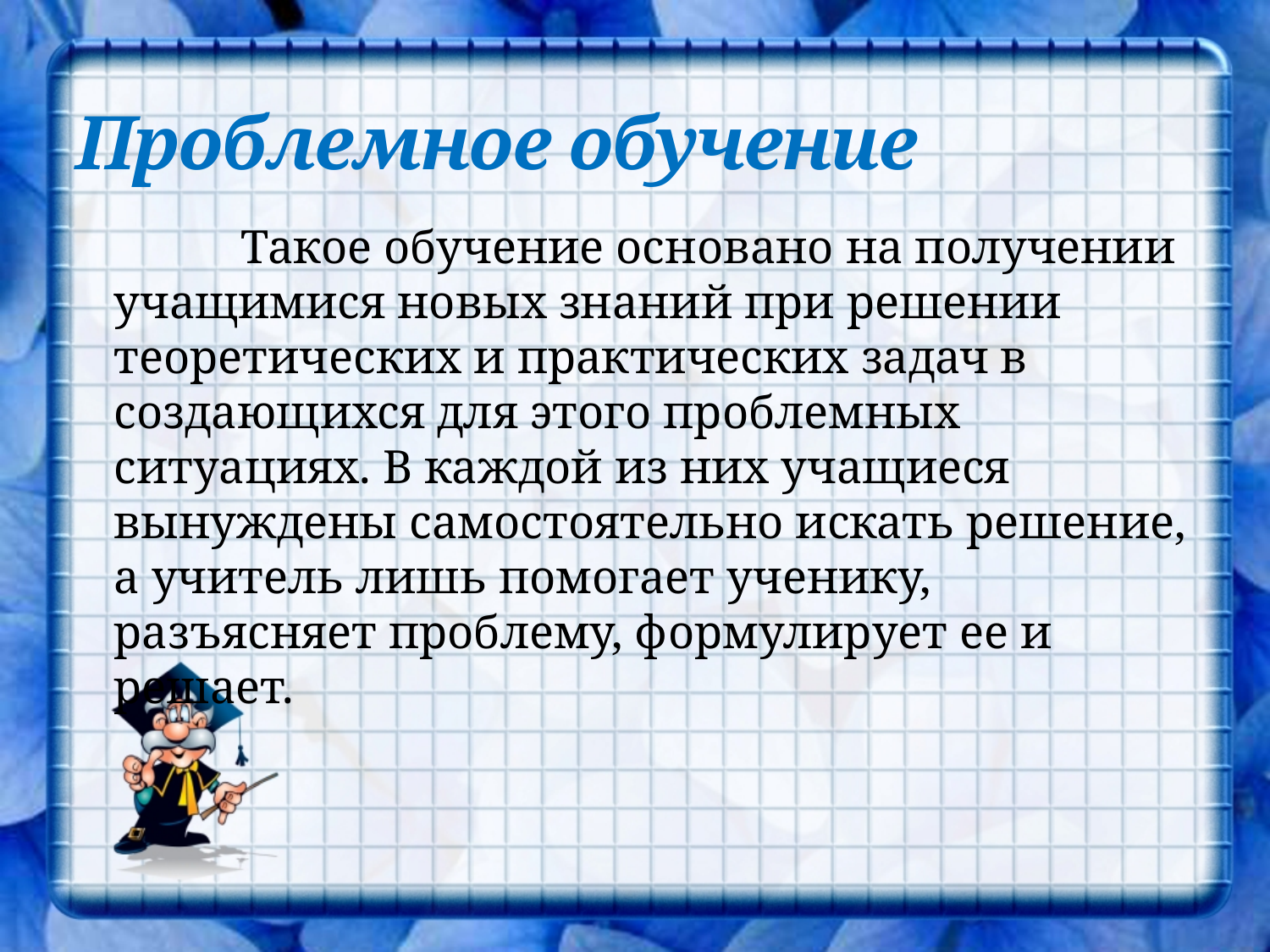

# Проблемное обучение
		Такое обучение основано на получении учащимися новых знаний при решении теоретических и практических задач в создающихся для этого проблемных ситуациях. В каждой из них учащиеся вынуждены самостоятельно искать решение, а учитель лишь помогает ученику, разъясняет проблему, формулирует ее и решает.